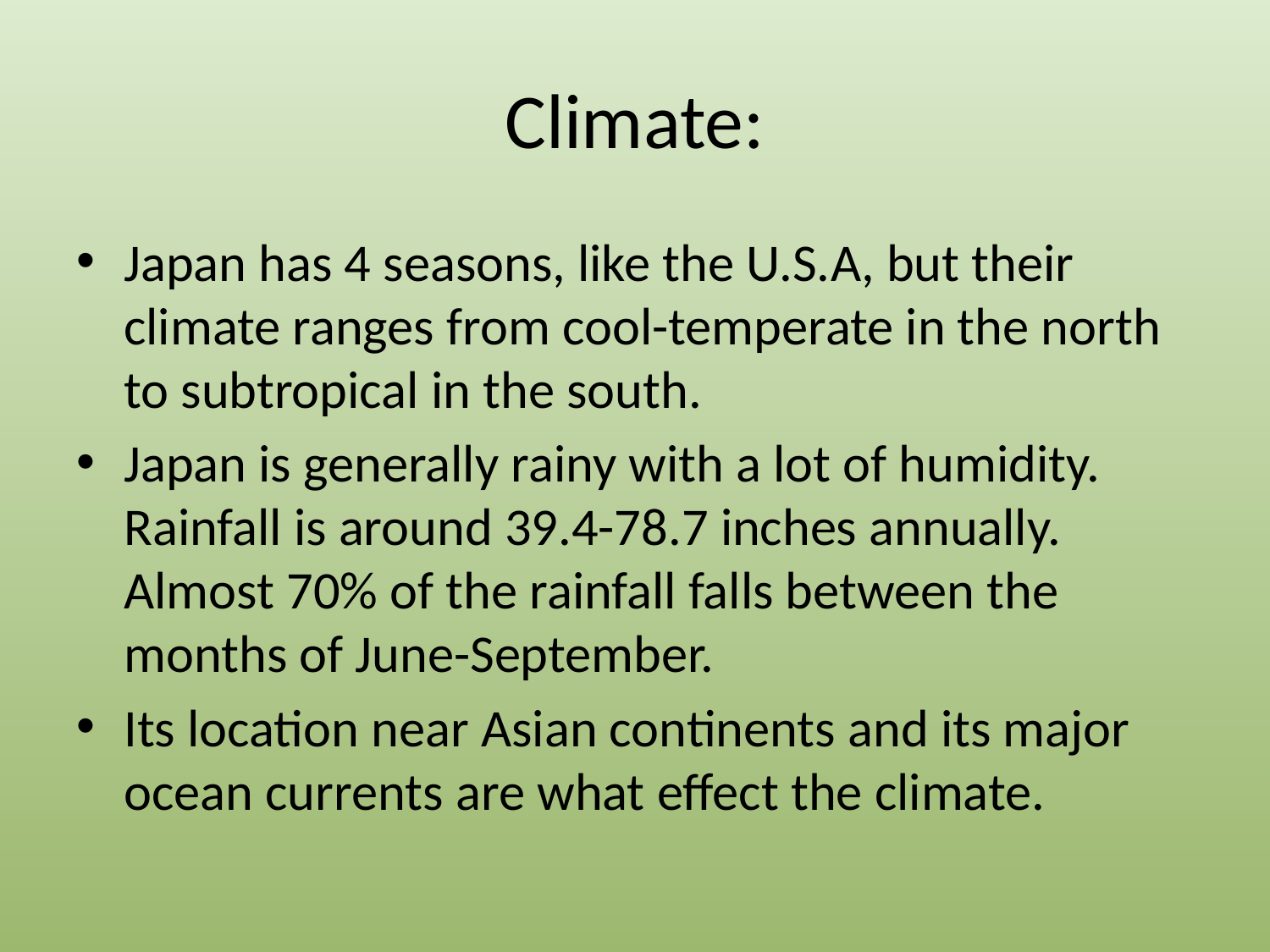

# Climate:
Japan has 4 seasons, like the U.S.A, but their climate ranges from cool-temperate in the north to subtropical in the south.
Japan is generally rainy with a lot of humidity. Rainfall is around 39.4-78.7 inches annually. Almost 70% of the rainfall falls between the months of June-September.
Its location near Asian continents and its major ocean currents are what effect the climate.